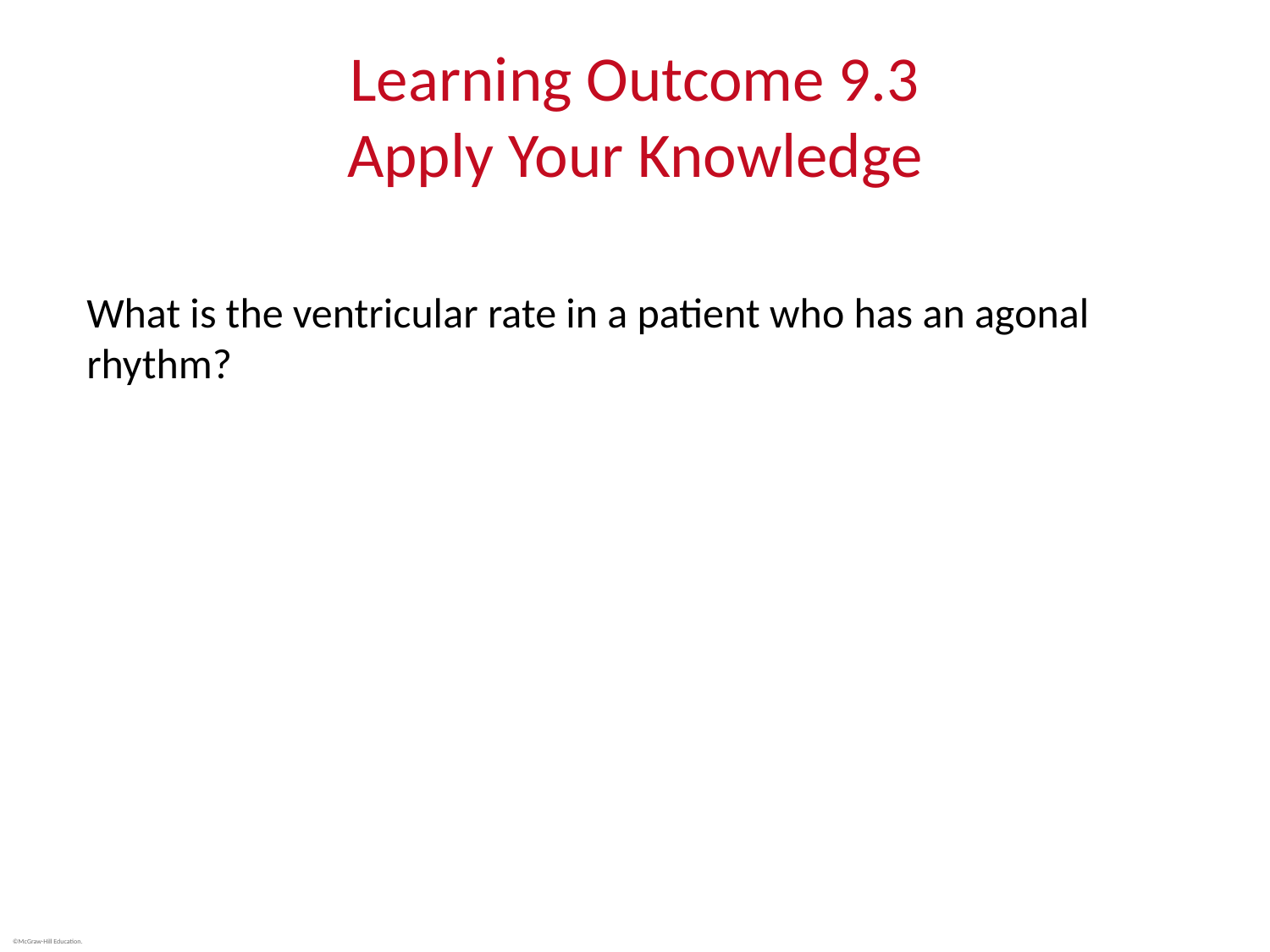

# Learning Outcome 9.3 Apply Your Knowledge
What is the ventricular rate in a patient who has an agonal rhythm?